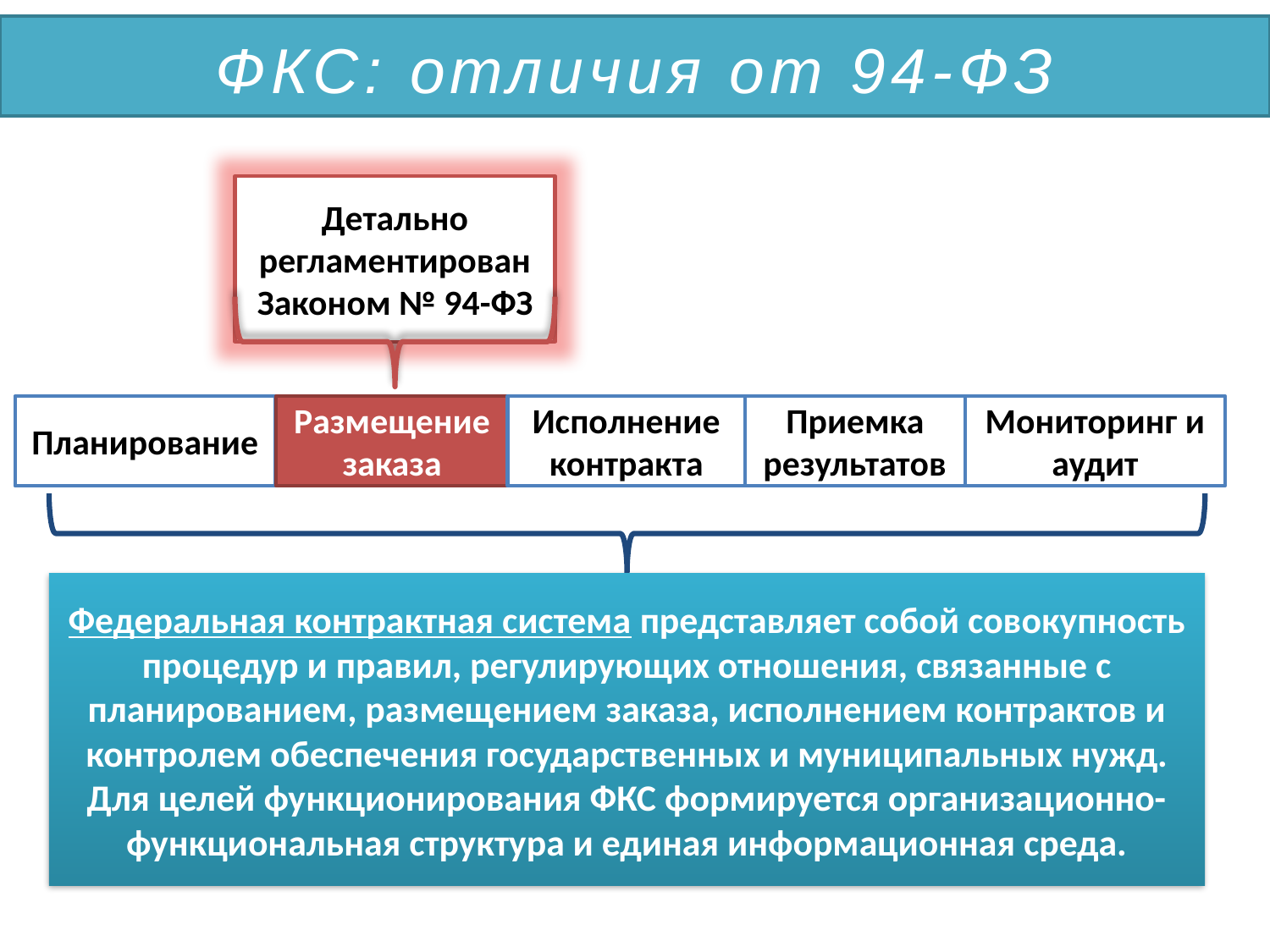

ФКС: отличия от 94-ФЗ
Детально регламентирован Законом № 94-ФЗ

Планирование
Размещение заказа
Исполнение контракта
Приемка результатов
Мониторинг и аудит
Федеральная контрактная система представляет собой совокупность процедур и правил, регулирующих отношения, связанные с планированием, размещением заказа, исполнением контрактов и контролем обеспечения государственных и муниципальных нужд.
Для целей функционирования ФКС формируется организационно-функциональная структура и единая информационная среда.